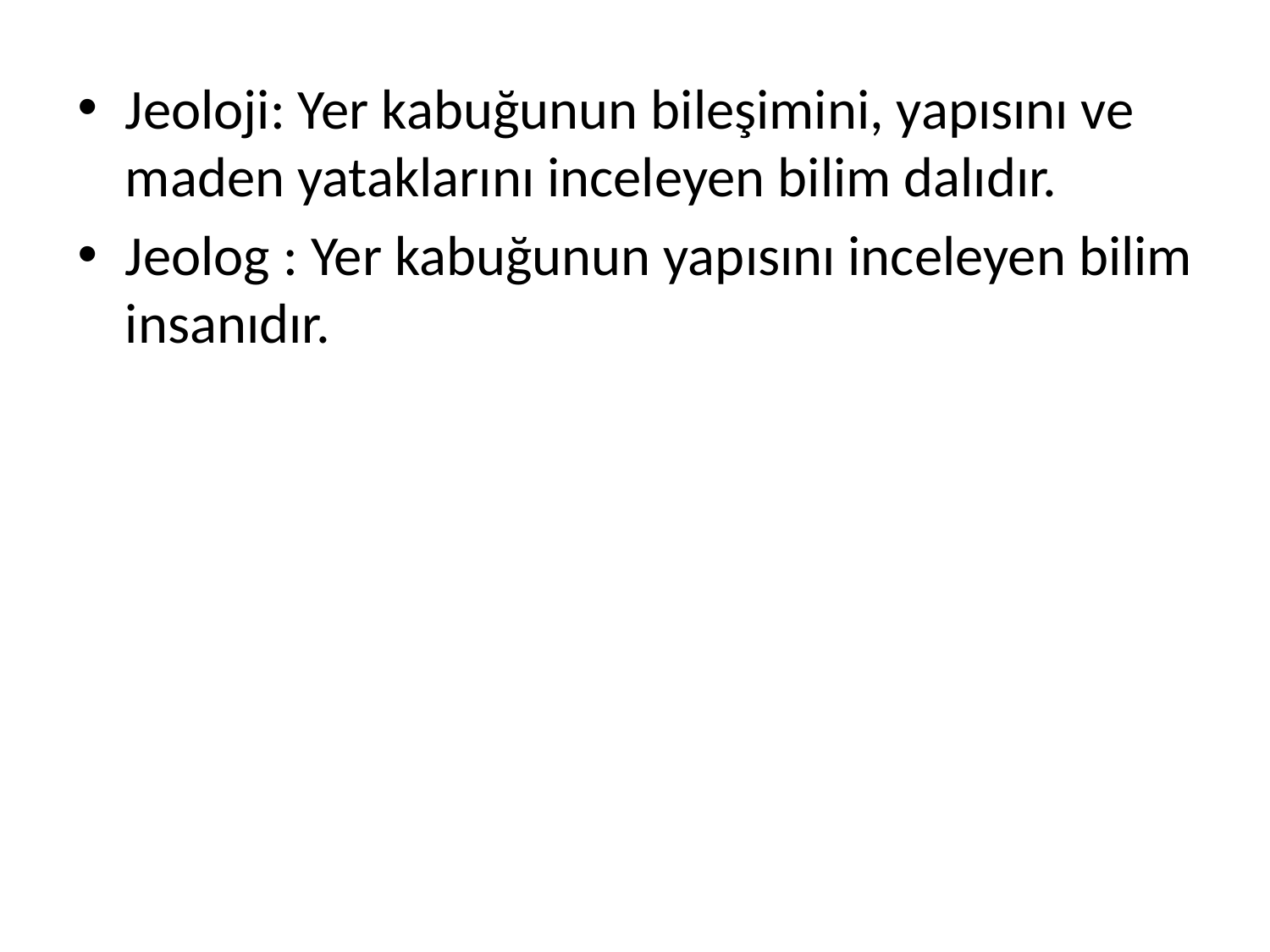

Jeoloji: Yer kabuğunun bileşimini, yapısını ve maden yataklarını inceleyen bilim dalıdır.
Jeolog : Yer kabuğunun yapısını inceleyen bilim insanıdır.